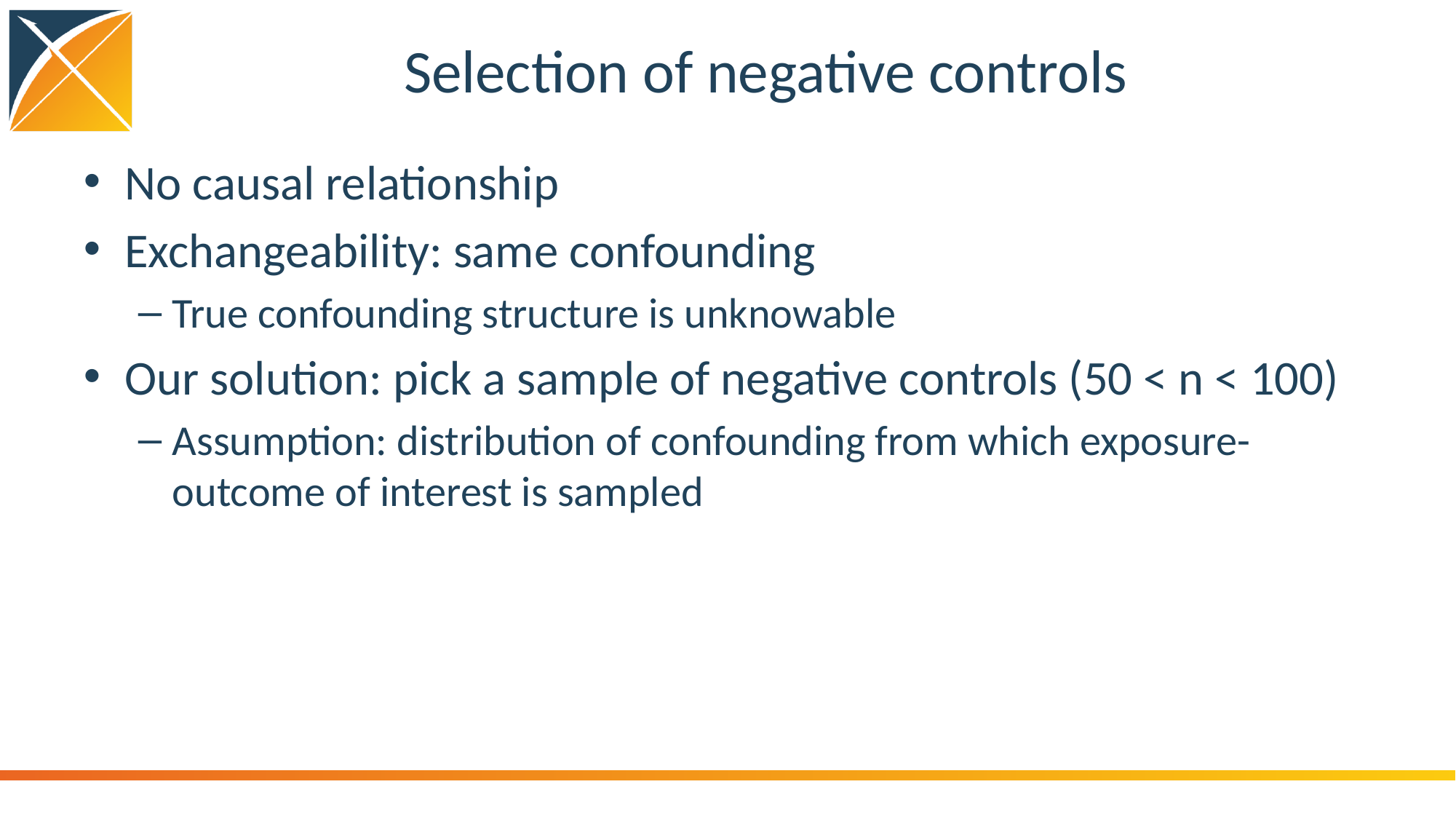

# Selection of negative controls
No causal relationship
Exchangeability: same confounding
True confounding structure is unknowable
Our solution: pick a sample of negative controls (50 < n < 100)
Assumption: distribution of confounding from which exposure-outcome of interest is sampled